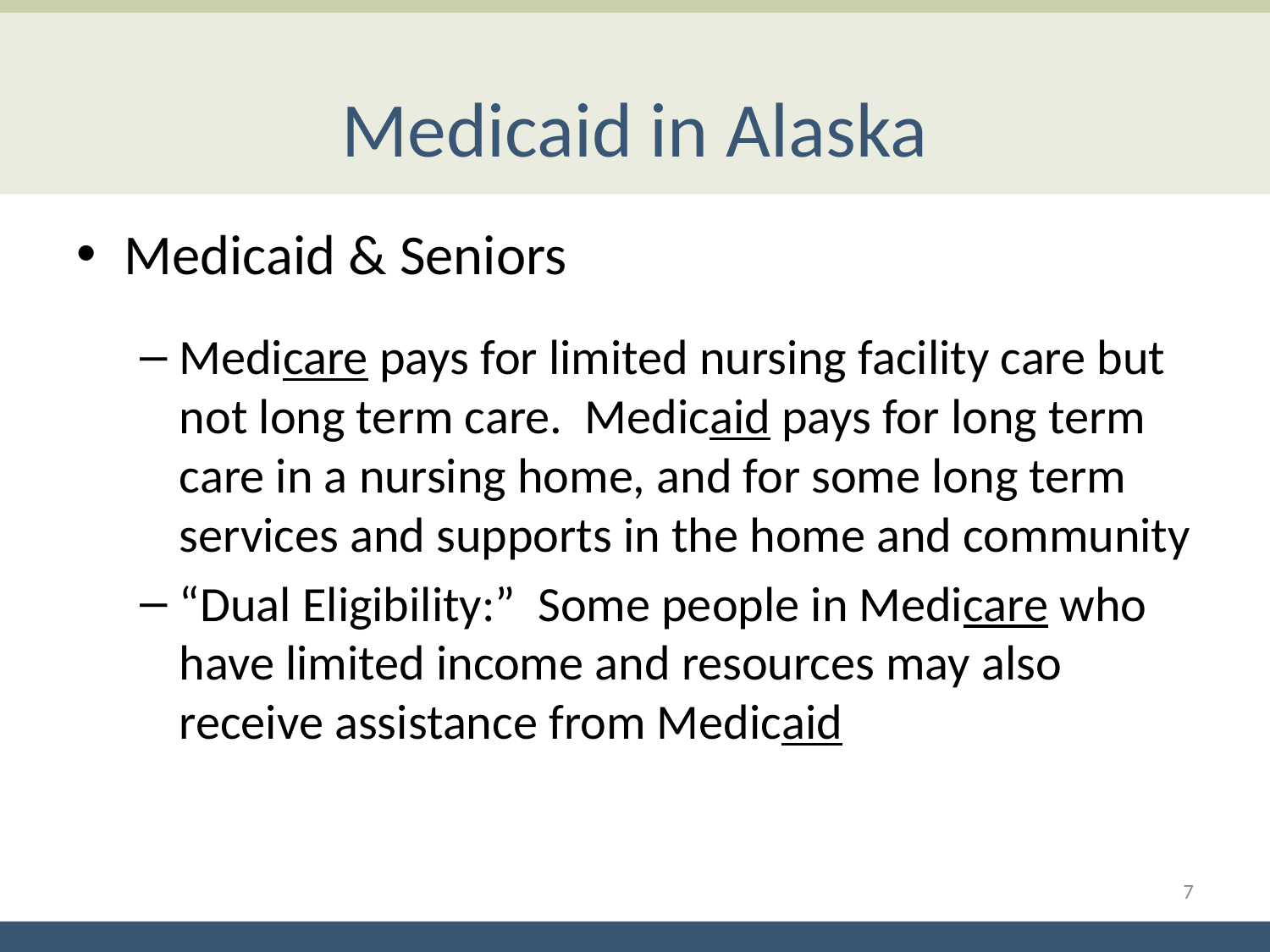

# Medicaid in Alaska
Medicaid & Seniors

Medicare pays for limited nursing facility care but not long term care.  Medicaid pays for long term care in a nursing home, and for some long term services and supports in the home and community
“Dual Eligibility:”  Some people in Medicare who have limited income and resources may also receive assistance from Medicaid

7